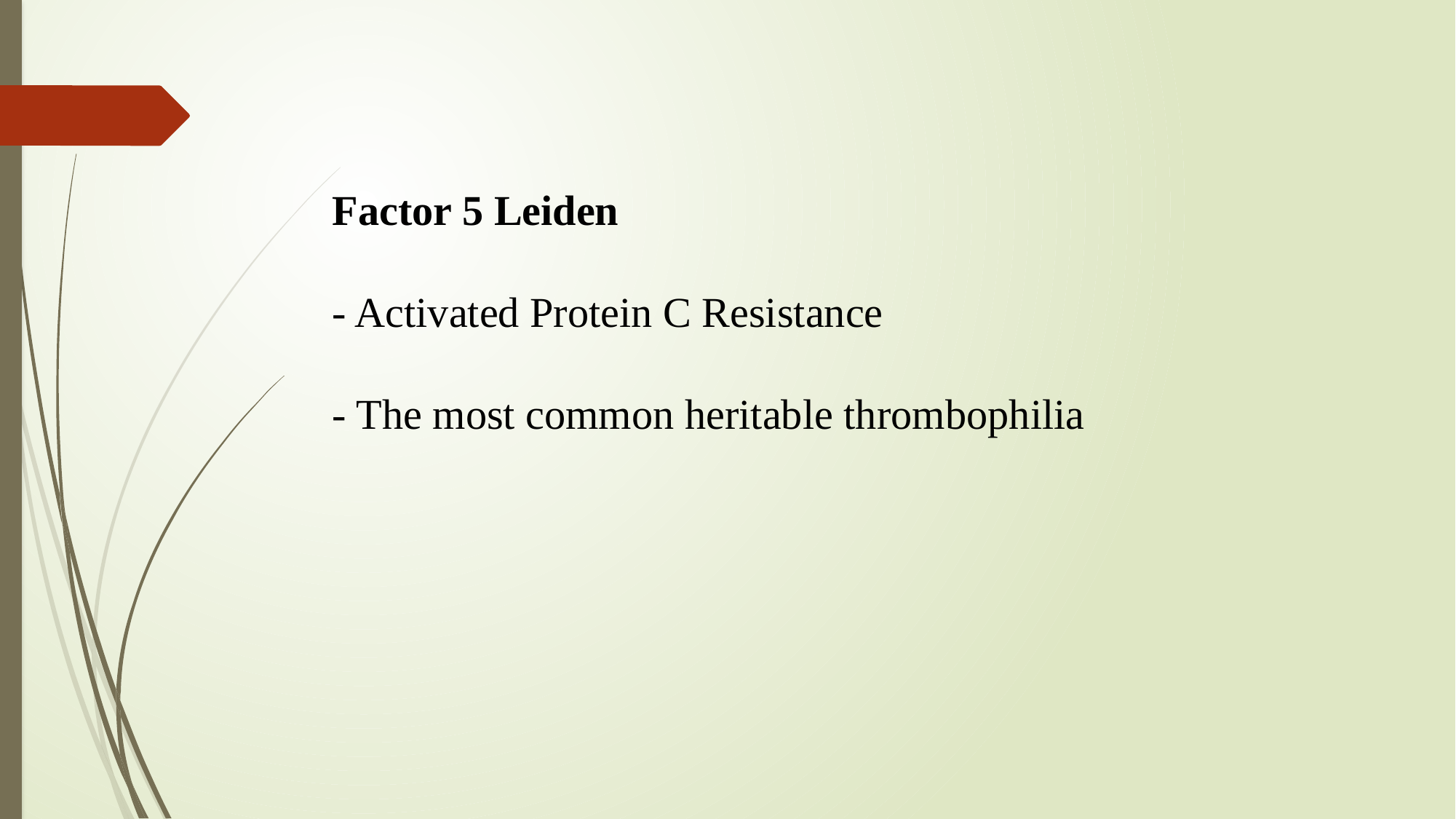

Factor 5 Leiden
- Activated Protein C Resistance
- The most common heritable thrombophilia